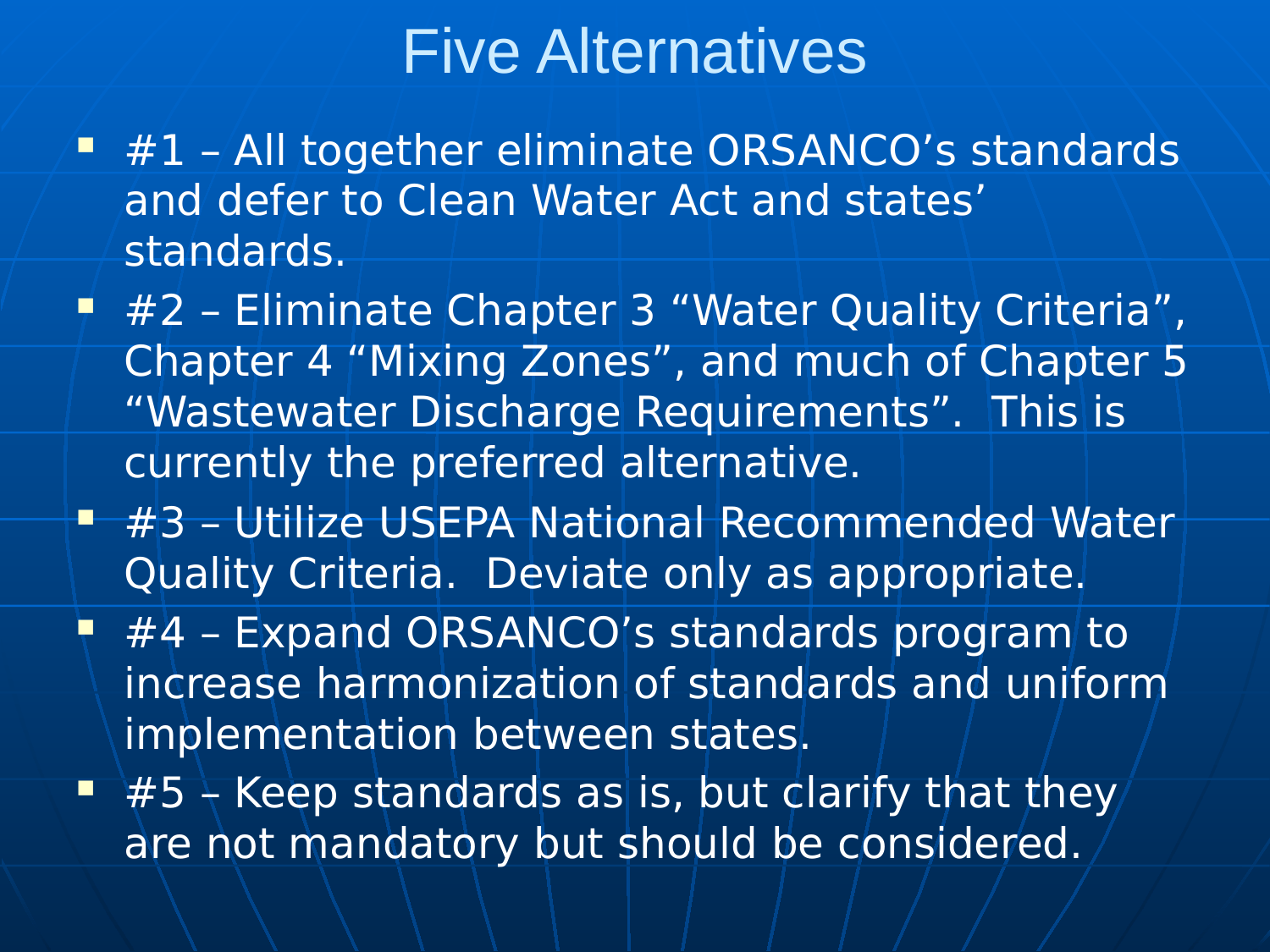

# Five Alternatives
#1 – All together eliminate ORSANCO’s standards and defer to Clean Water Act and states’ standards.
#2 – Eliminate Chapter 3 “Water Quality Criteria”, Chapter 4 “Mixing Zones”, and much of Chapter 5 “Wastewater Discharge Requirements”.  This is currently the preferred alternative.
#3 – Utilize USEPA National Recommended Water Quality Criteria.  Deviate only as appropriate.
#4 – Expand ORSANCO’s standards program to increase harmonization of standards and uniform implementation between states.
#5 – Keep standards as is, but clarify that they are not mandatory but should be considered.